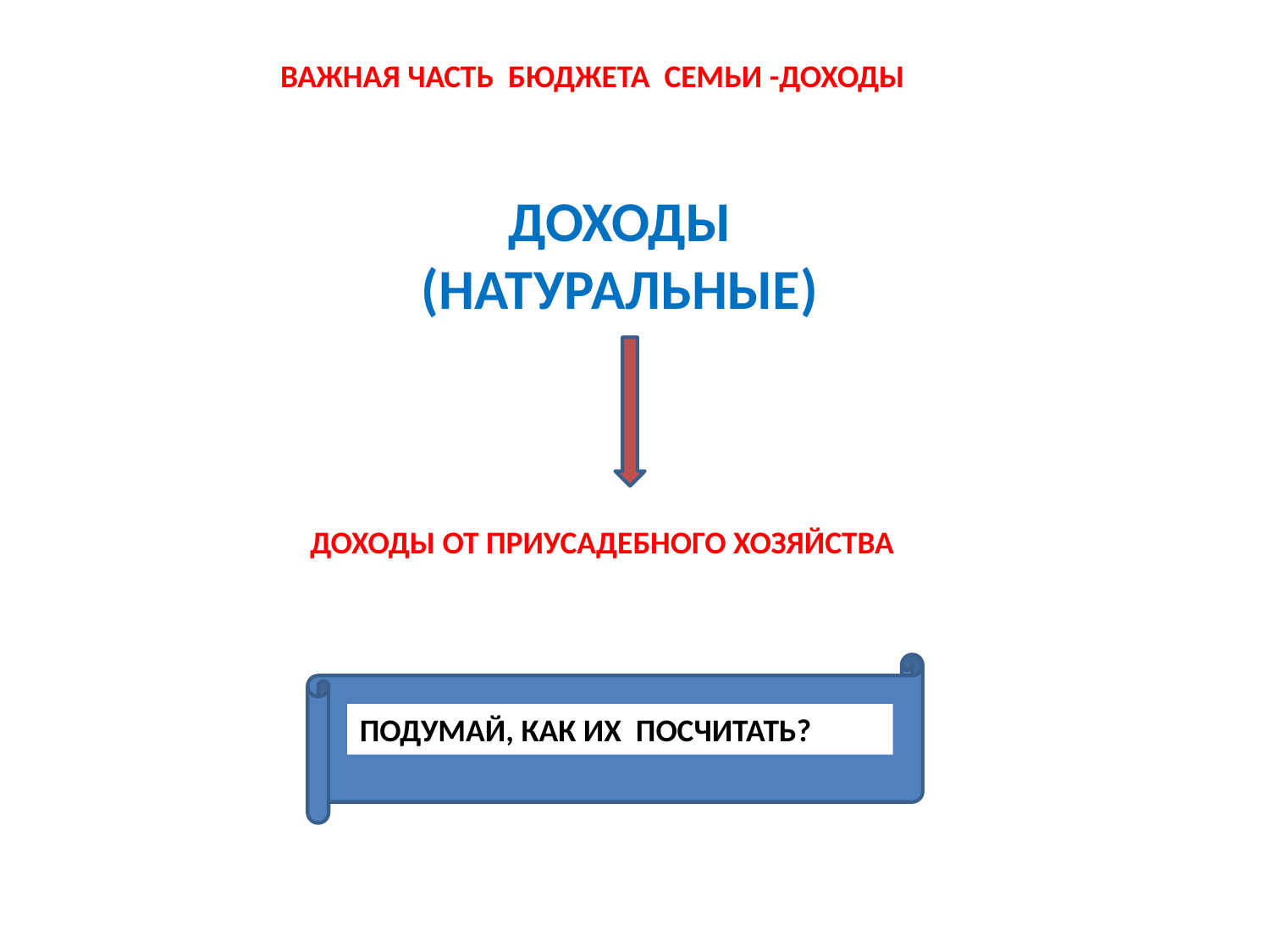

ВАЖНАЯ ЧАСТЬ  БЮДЖЕТА  СЕМЬИ -ДОХОДЫ
ДОХОДЫ (НАТУРАЛЬНЫЕ)

ДОХОДЫ ОТ ПРИУСАДЕБНОГО ХОЗЯЙСТВА

ПОДУМАЙ, КАК ИХ  ПОСЧИТАТЬ?